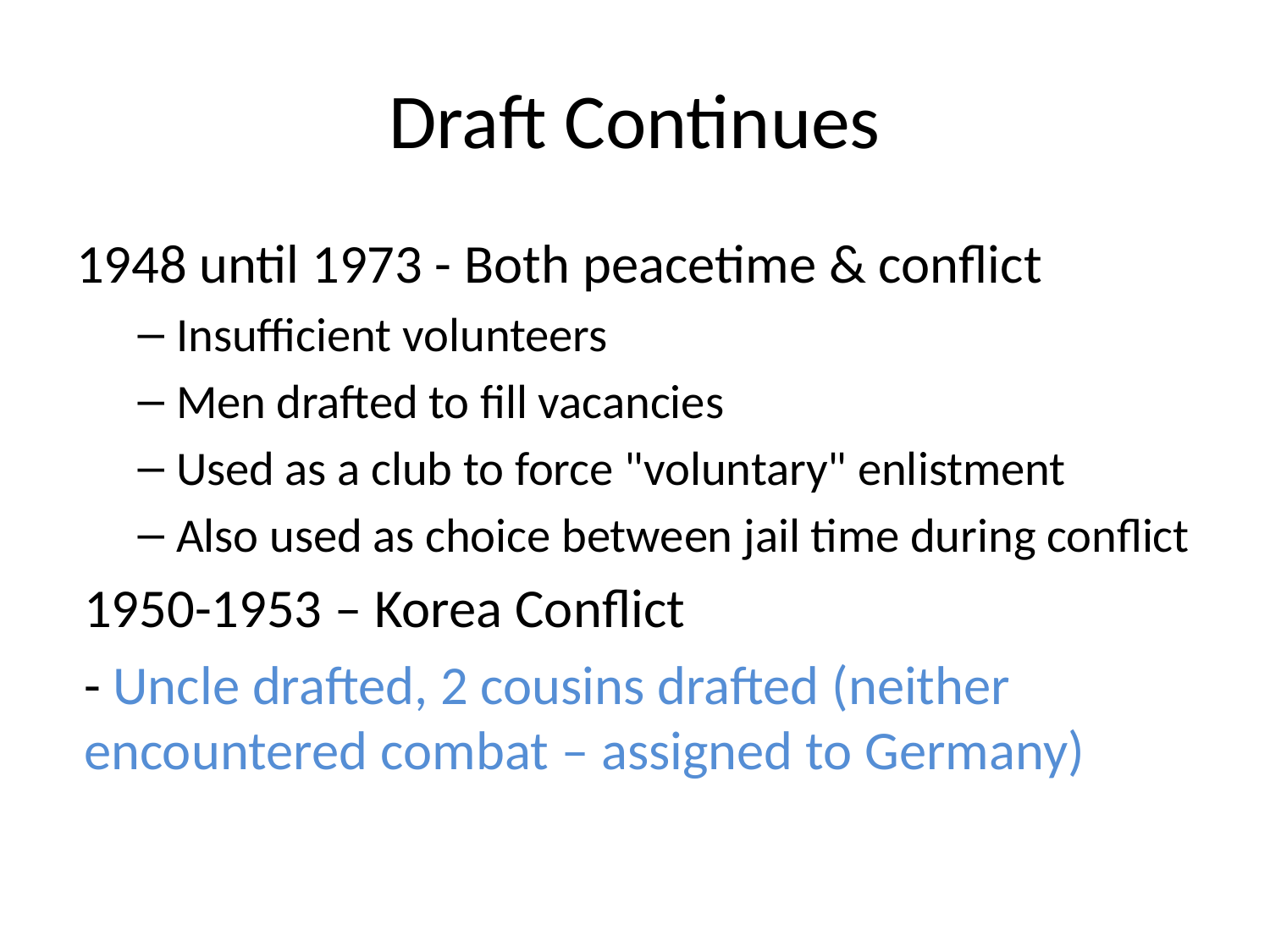

# Draft Continues
1948 until 1973 - Both peacetime & conflict
Insufficient volunteers
Men drafted to fill vacancies
Used as a club to force "voluntary" enlistment
Also used as choice between jail time during conflict
1950-1953 – Korea Conflict
	- Uncle drafted, 2 cousins drafted (neither encountered combat – assigned to Germany)